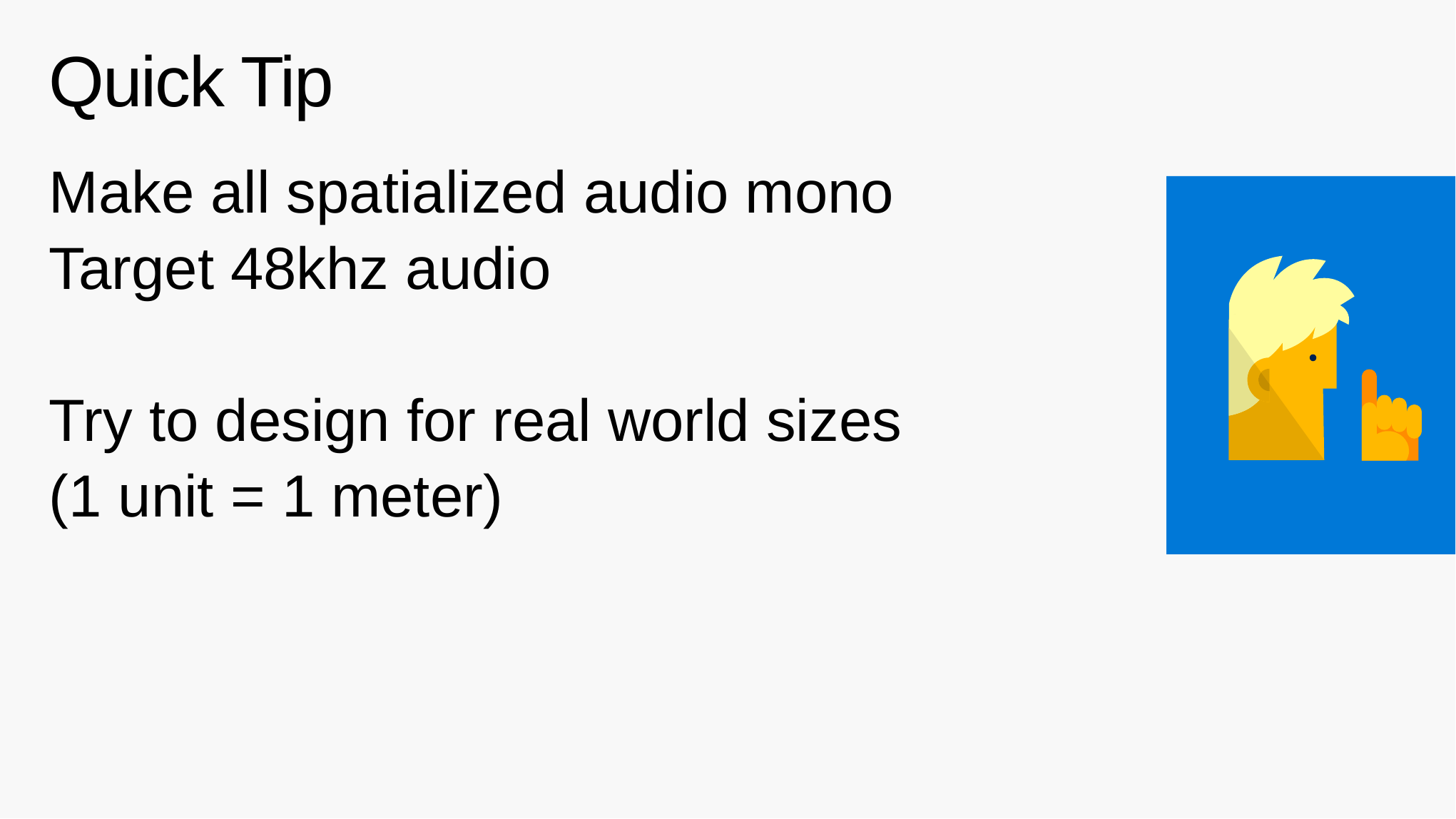

# Quick Tip
Make all spatialized audio mono
Target 48khz audio

Try to design for real world sizes
(1 unit = 1 meter)